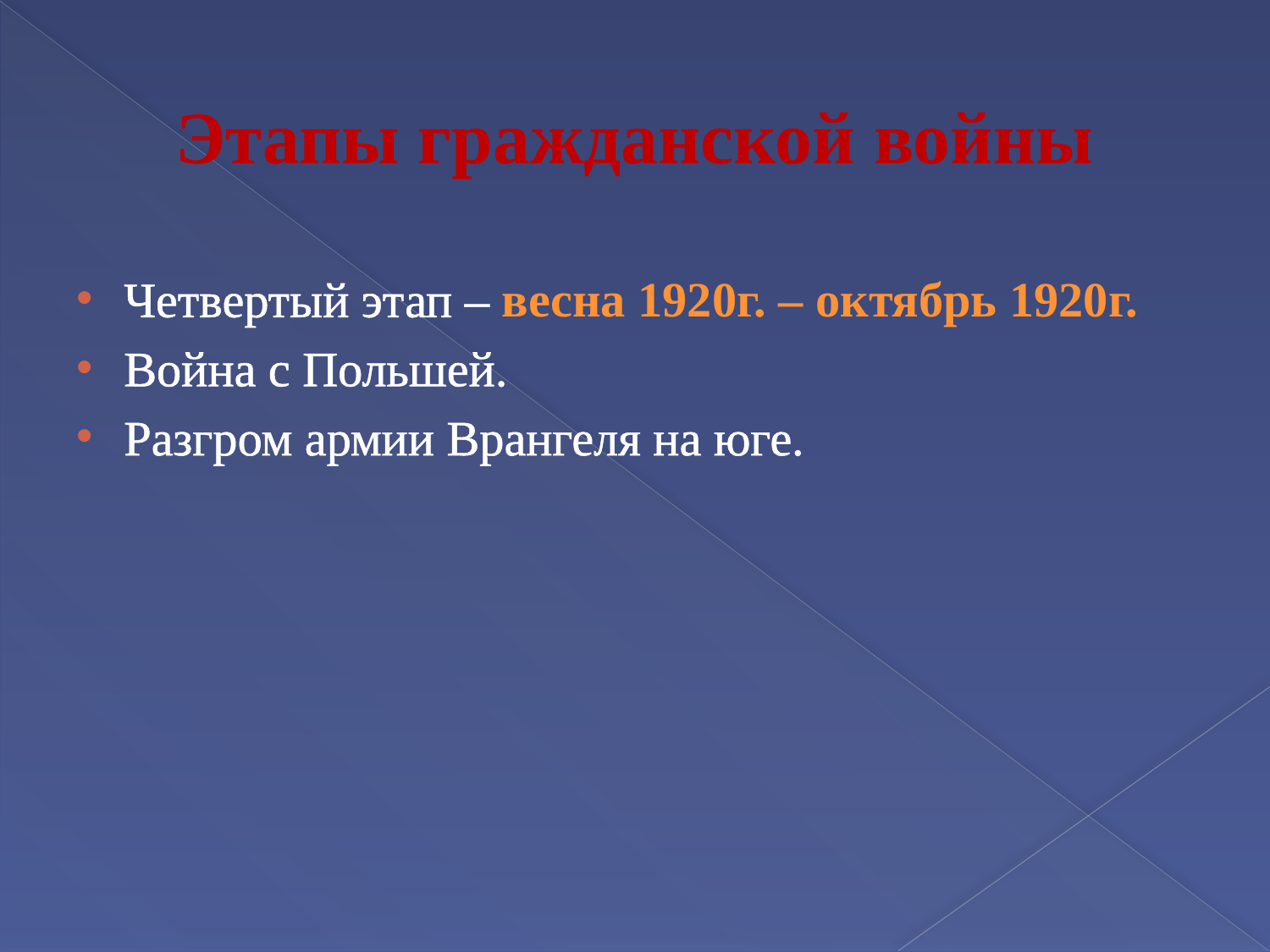

# Этапы гражданской войны
Четвертый этап – весна 1920г. – октябрь 1920г.
Война с Польшей.
Разгром армии Врангеля на юге.